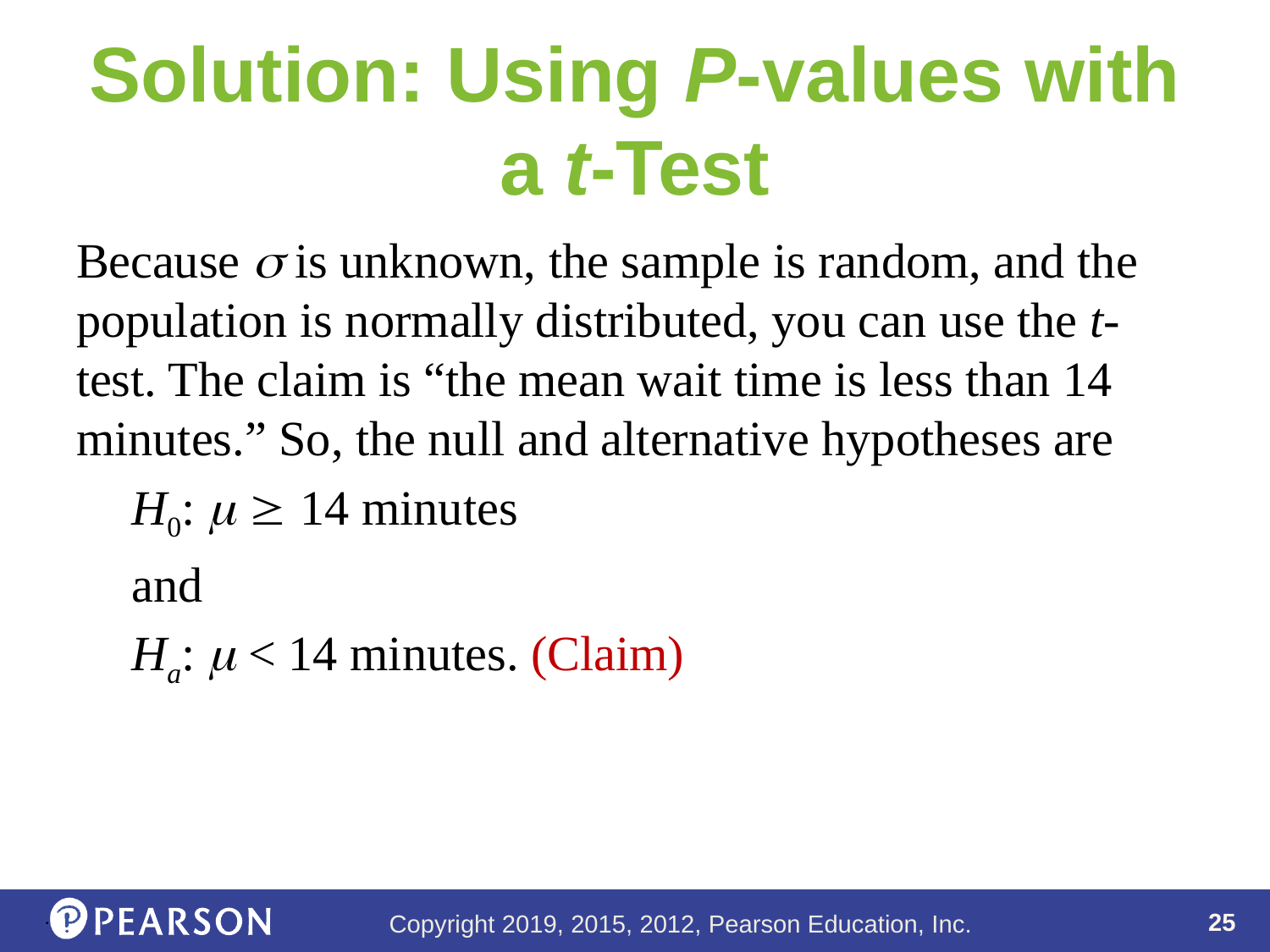

# Solution: Using P-values with a t-Test
Because σ is unknown, the sample is random, and the population is normally distributed, you can use the t-test. The claim is “the mean wait time is less than 14 minutes.” So, the null and alternative hypotheses are
H0: μ ≥ 14 minutes
and
Ha: μ < 14 minutes. (Claim)
.